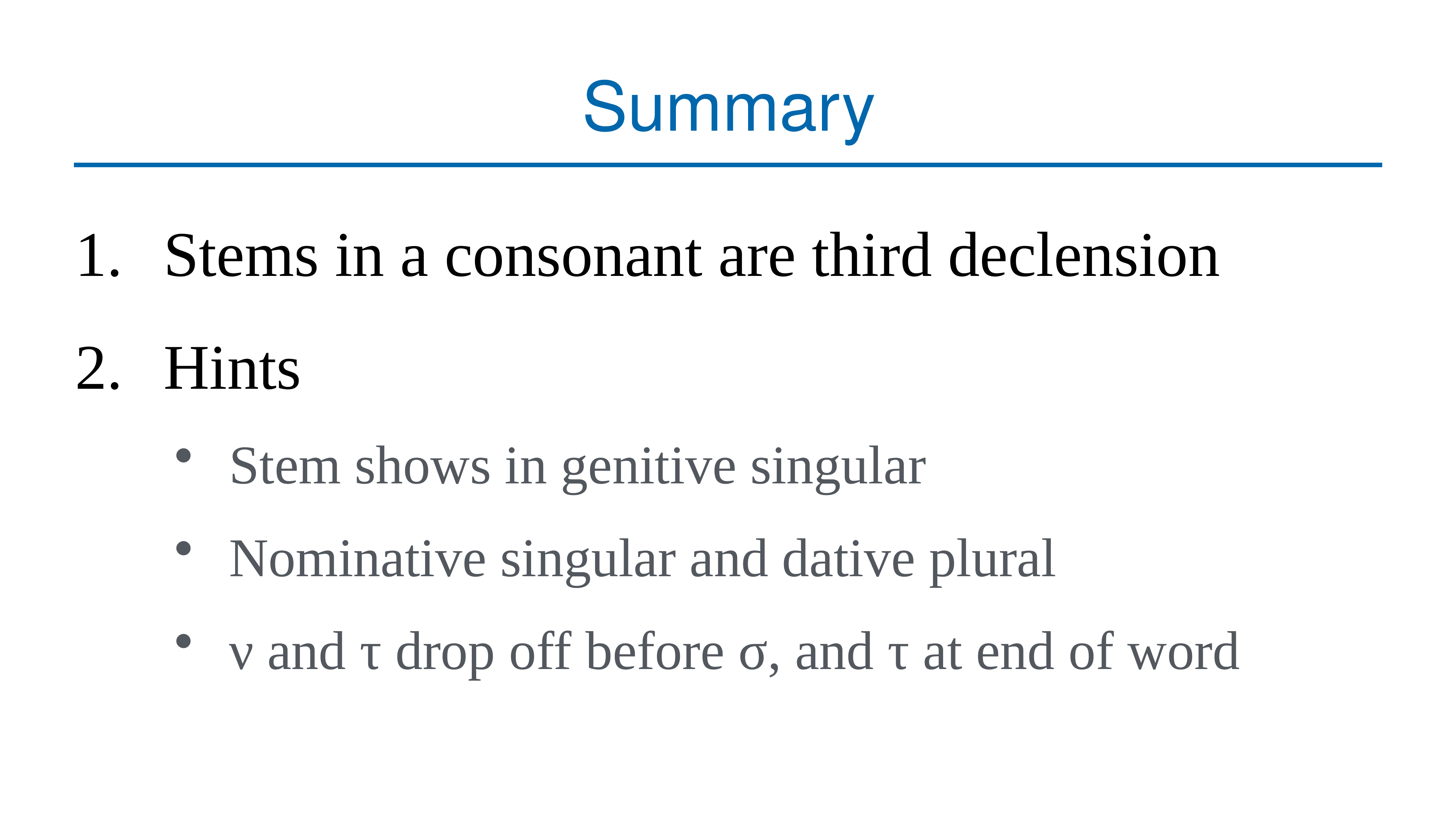

# Summary
Stems in a consonant are third declension
Hints
Stem shows in genitive singular
Nominative singular and dative plural
ν and τ drop off before σ, and τ at end of word